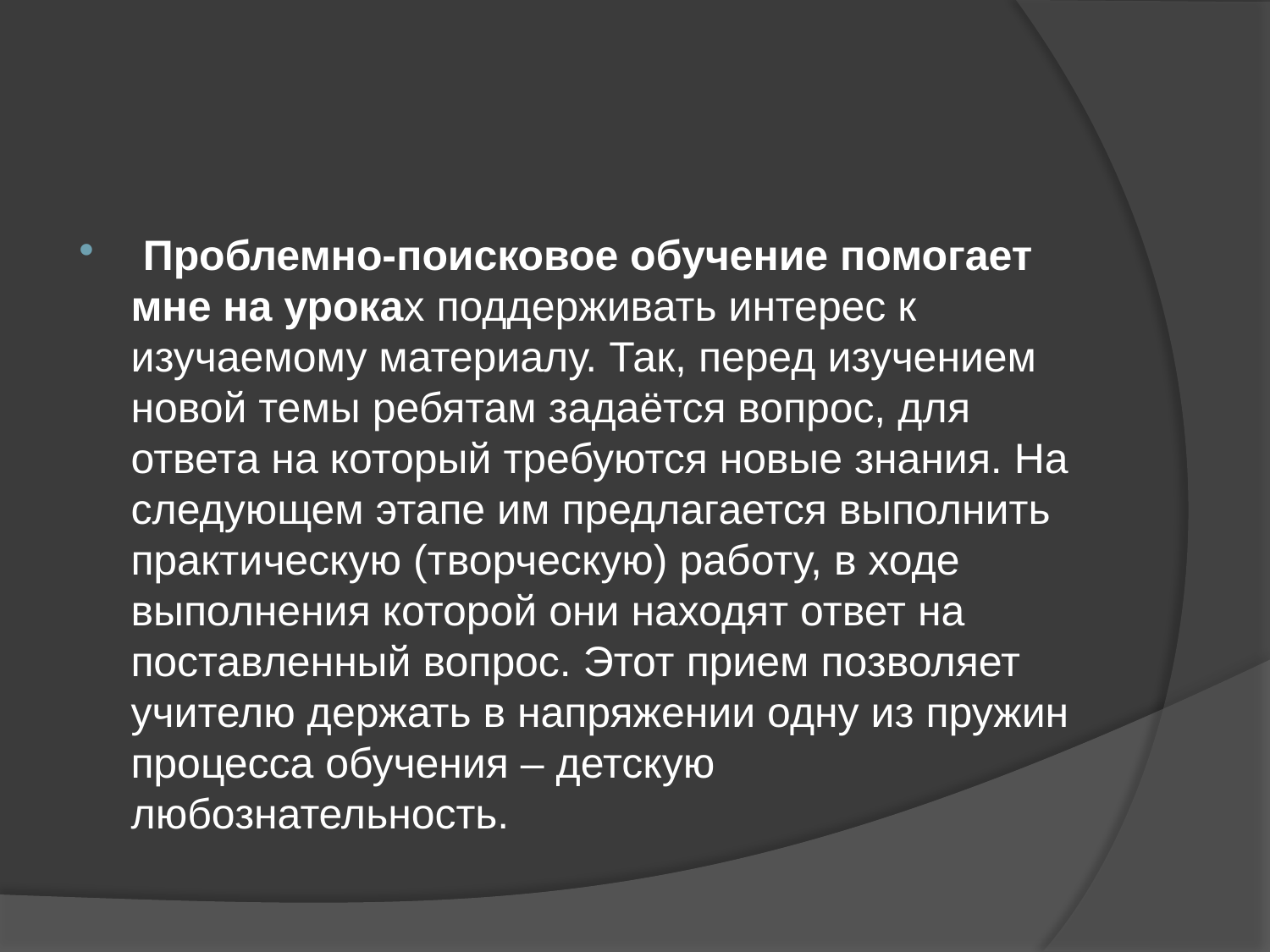

#
 Проблемно-поисковое обучение помогает мне на уроках поддерживать интерес к изучаемому материалу. Так, перед изучением новой темы ребятам задаётся вопрос, для ответа на который требуются новые знания. На следующем этапе им предлагается выполнить практическую (творческую) работу, в ходе выполнения которой они находят ответ на поставленный вопрос. Этот прием позволяет учителю держать в напряжении одну из пружин процесса обучения – детскую любознательность.